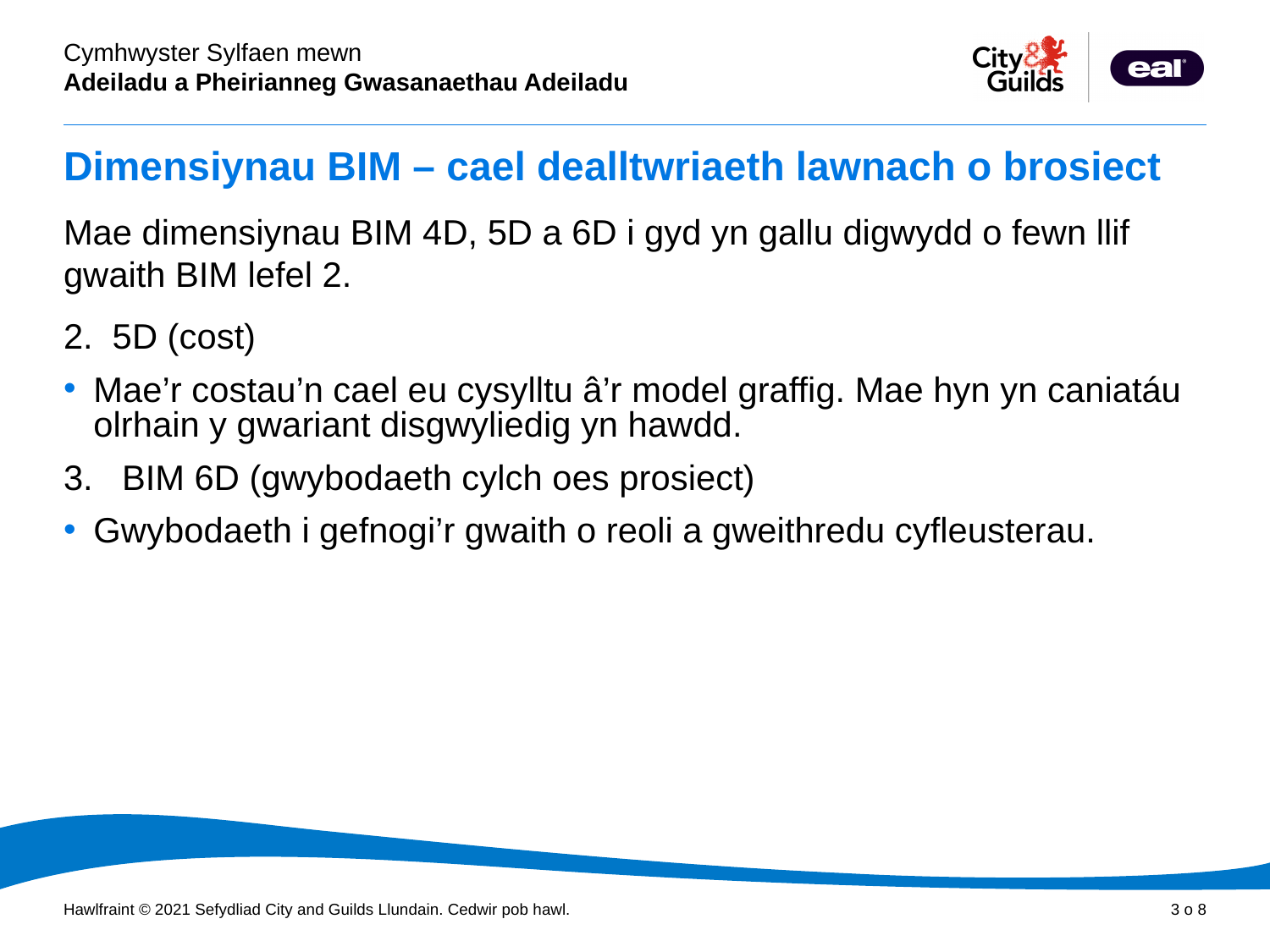

# Dimensiynau BIM – cael dealltwriaeth lawnach o brosiect
Mae dimensiynau BIM 4D, 5D a 6D i gyd yn gallu digwydd o fewn llif gwaith BIM lefel 2.
2.  5D (cost)
Mae’r costau’n cael eu cysylltu â’r model graffig. Mae hyn yn caniatáu olrhain y gwariant disgwyliedig yn hawdd.
3.   BIM 6D (gwybodaeth cylch oes prosiect)
Gwybodaeth i gefnogi’r gwaith o reoli a gweithredu cyfleusterau.

DIMENSIYNAU BIM